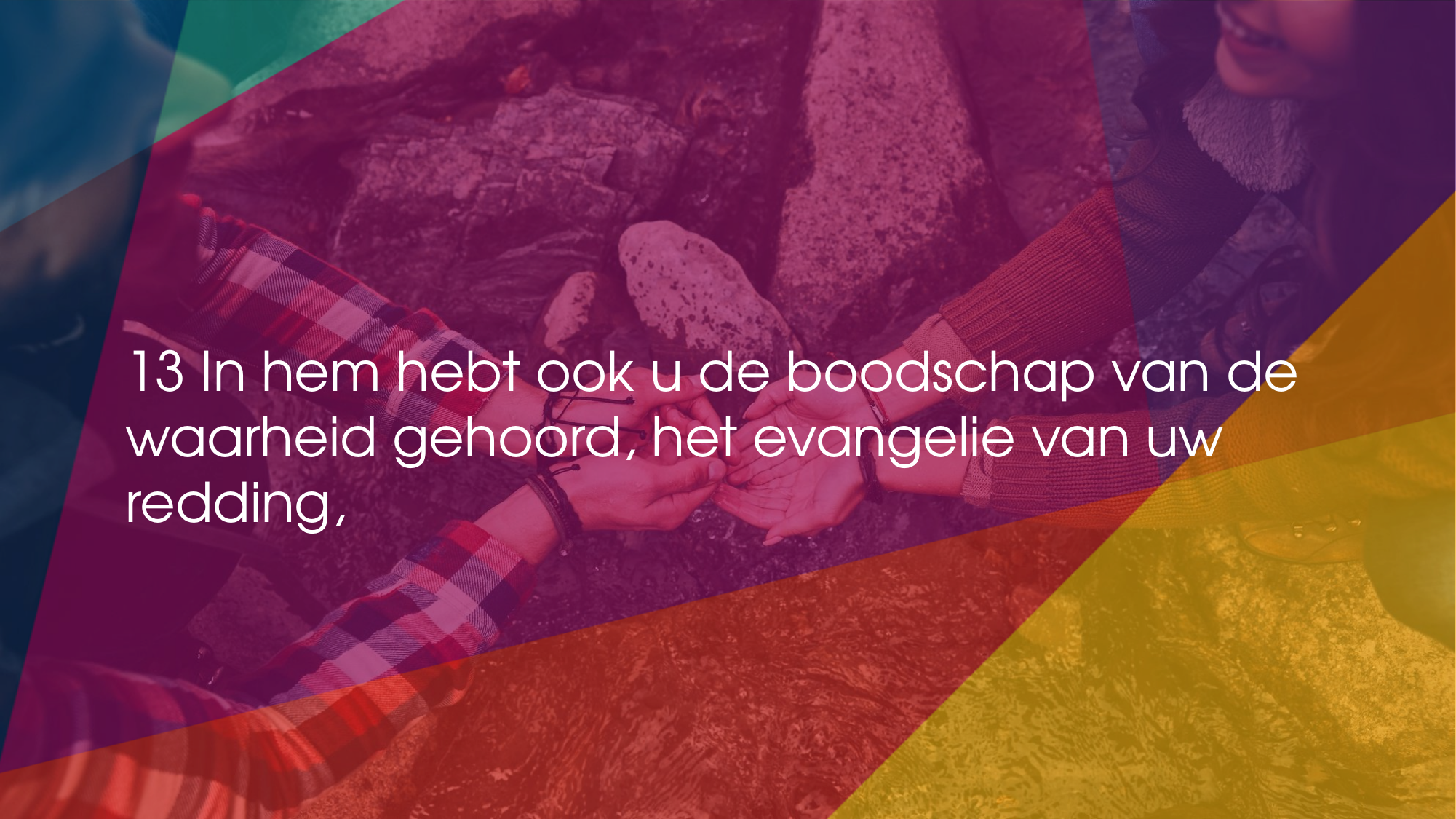

13 In hem hebt ook u de boodschap van de waarheid gehoord, het evangelie van uw redding,